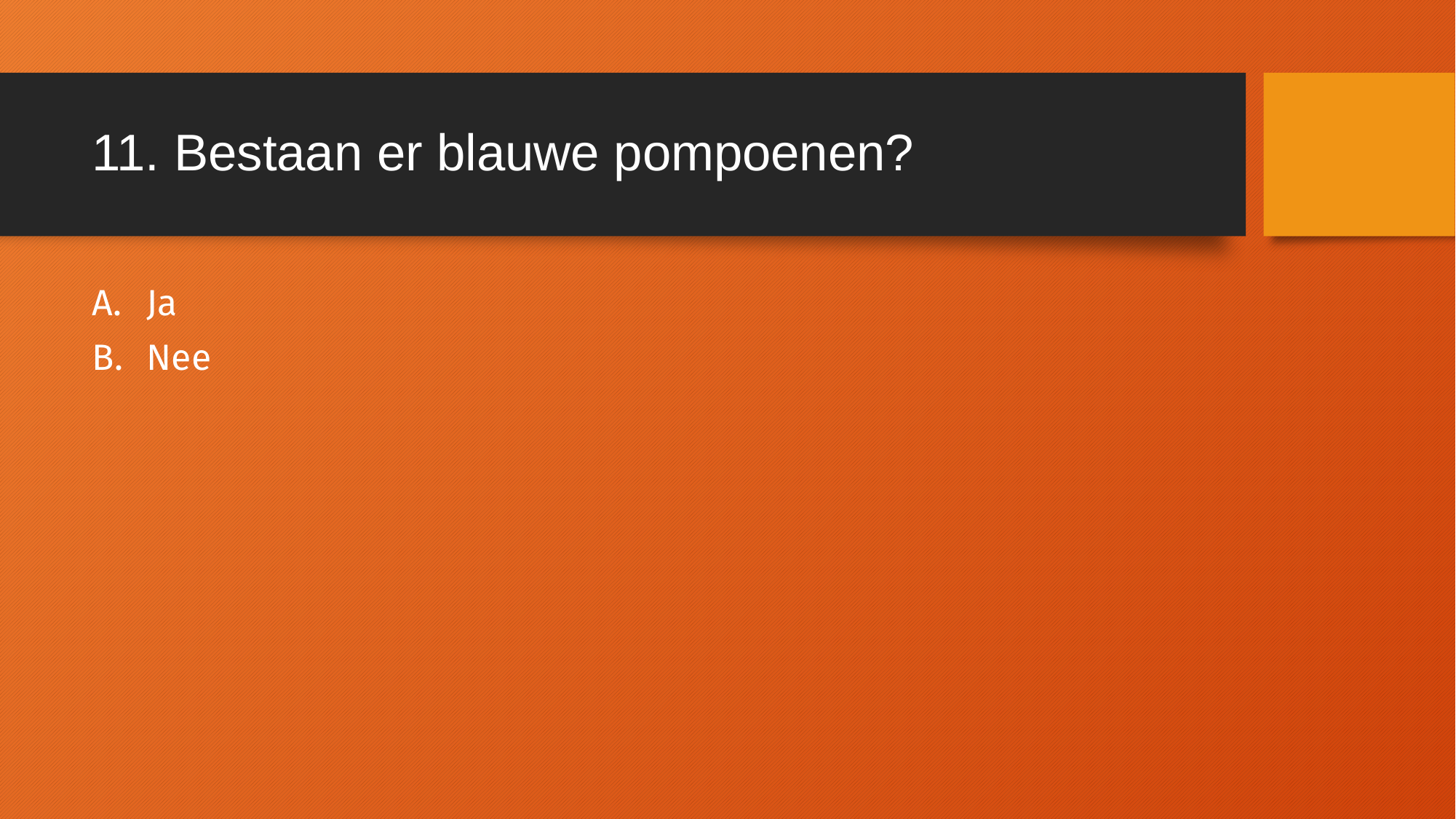

# 11. Bestaan er blauwe pompoenen?
Ja
Nee